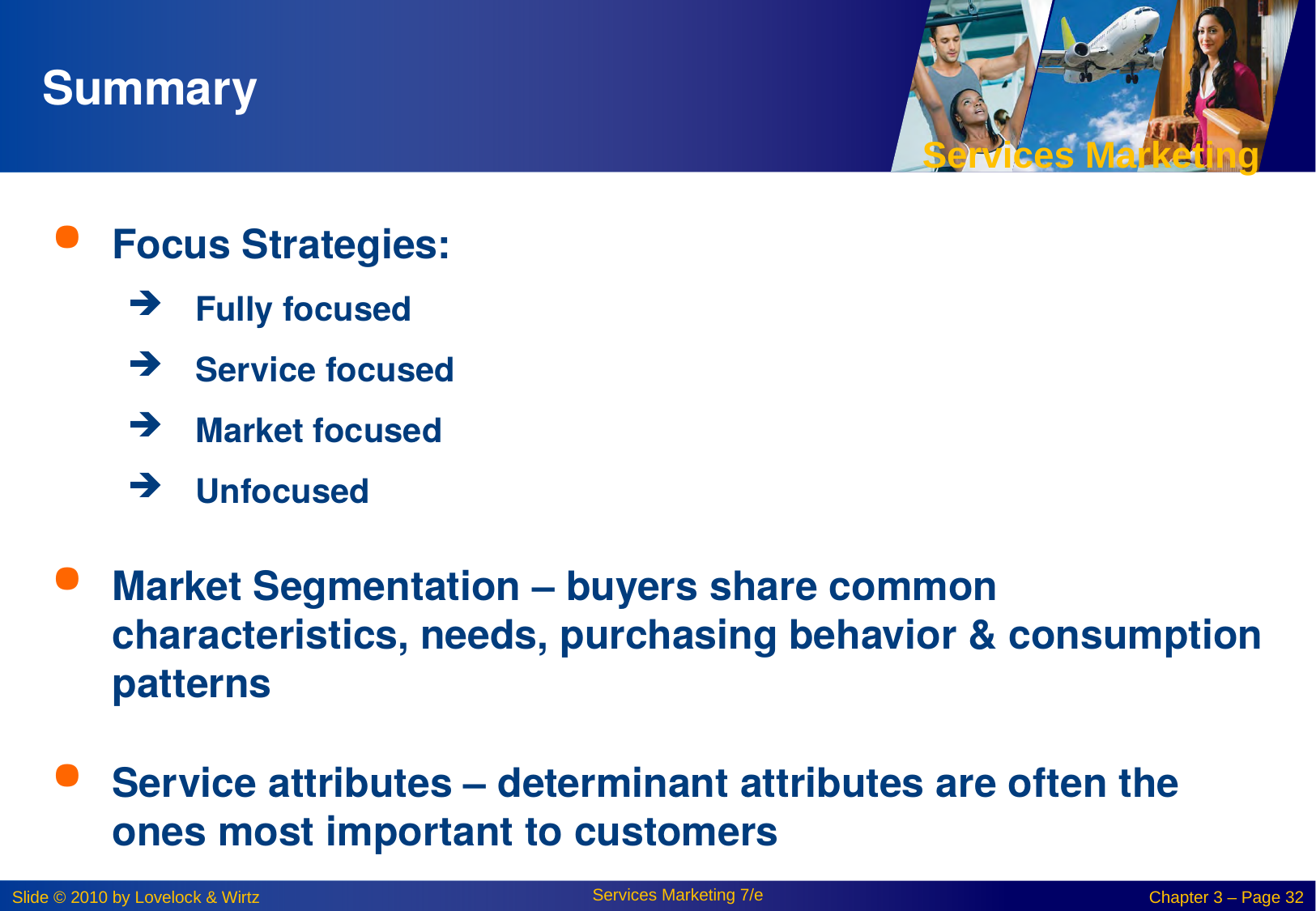

# Summary
Focus Strategies:
Fully focused
Service focused
Market focused
Unfocused
Market Segmentation – buyers share common characteristics, needs, purchasing behavior & consumption patterns
Service attributes – determinant attributes are often the ones most important to customers